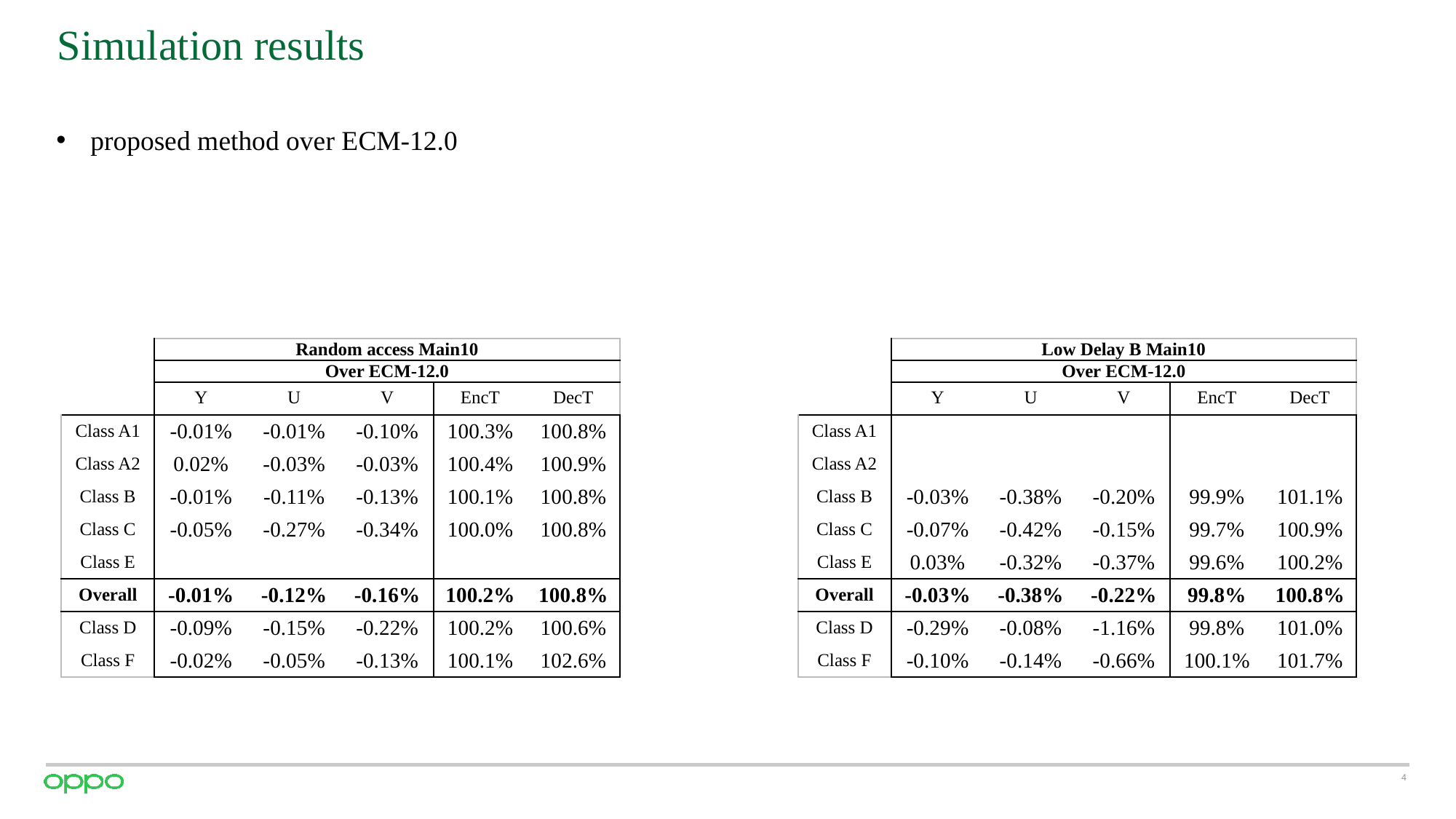

Simulation results
proposed method over ECM-12.0
|  | Random access Main10 |  |  |  |  |
| --- | --- | --- | --- | --- | --- |
|  | Over ECM-12.0 |  |  |  |  |
|  | Y | U | V | EncT | DecT |
| Class A1 | -0.01% | -0.01% | -0.10% | 100.3% | 100.8% |
| Class A2 | 0.02% | -0.03% | -0.03% | 100.4% | 100.9% |
| Class B | -0.01% | -0.11% | -0.13% | 100.1% | 100.8% |
| Class C | -0.05% | -0.27% | -0.34% | 100.0% | 100.8% |
| Class E |  |  |  |  |  |
| Overall | -0.01% | -0.12% | -0.16% | 100.2% | 100.8% |
| Class D | -0.09% | -0.15% | -0.22% | 100.2% | 100.6% |
| Class F | -0.02% | -0.05% | -0.13% | 100.1% | 102.6% |
|  | Low Delay B Main10 |  |  |  |  |
| --- | --- | --- | --- | --- | --- |
|  | Over ECM-12.0 |  |  |  |  |
|  | Y | U | V | EncT | DecT |
| Class A1 |  |  |  |  |  |
| Class A2 |  |  |  |  |  |
| Class B | -0.03% | -0.38% | -0.20% | 99.9% | 101.1% |
| Class C | -0.07% | -0.42% | -0.15% | 99.7% | 100.9% |
| Class E | 0.03% | -0.32% | -0.37% | 99.6% | 100.2% |
| Overall | -0.03% | -0.38% | -0.22% | 99.8% | 100.8% |
| Class D | -0.29% | -0.08% | -1.16% | 99.8% | 101.0% |
| Class F | -0.10% | -0.14% | -0.66% | 100.1% | 101.7% |